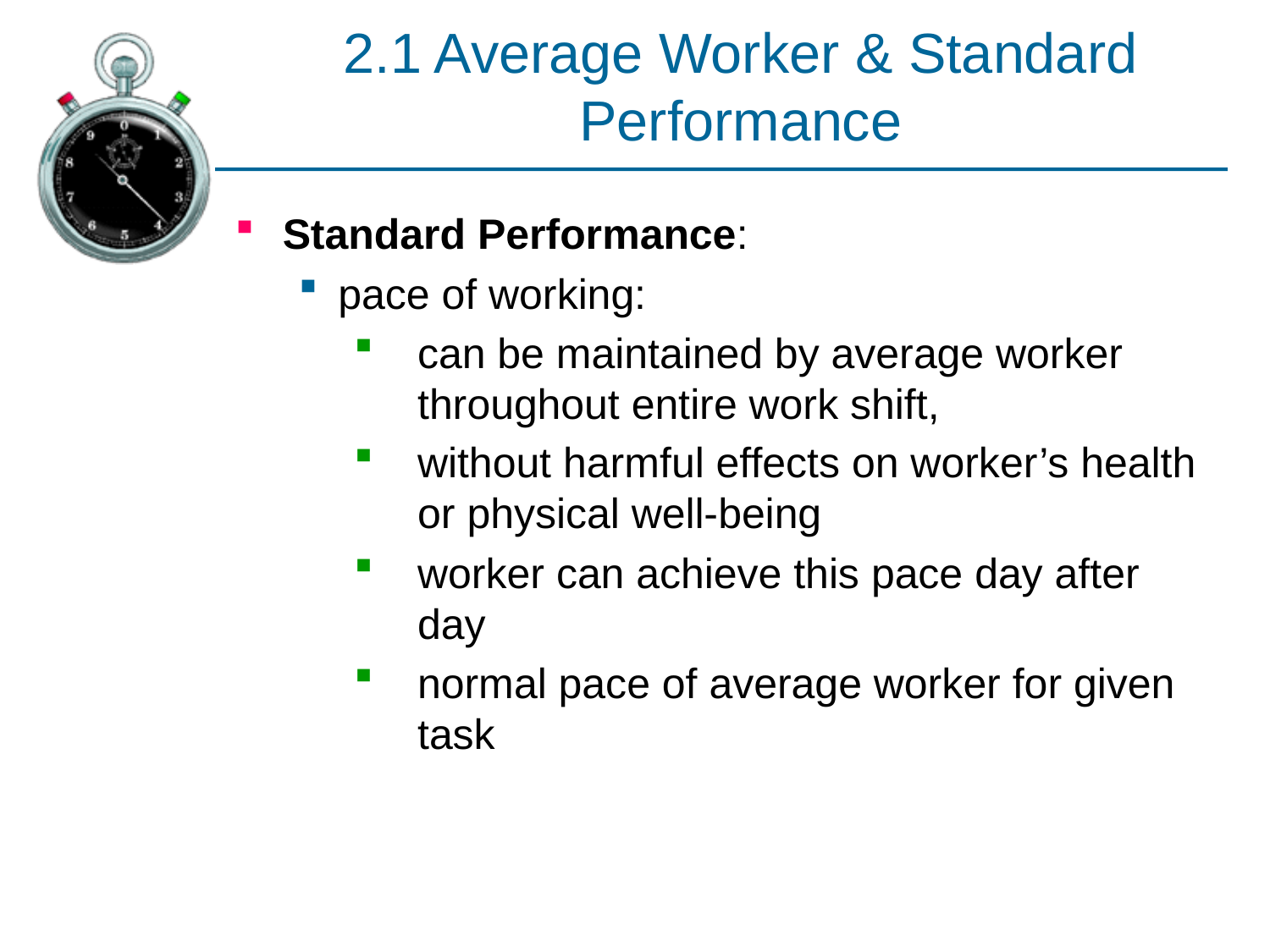

# 2.1 Average Worker & Standard Performance
Standard Performance:
pace of working:
can be maintained by average worker throughout entire work shift,
without harmful effects on worker’s health or physical well-being
worker can achieve this pace day after day
normal pace of average worker for given task